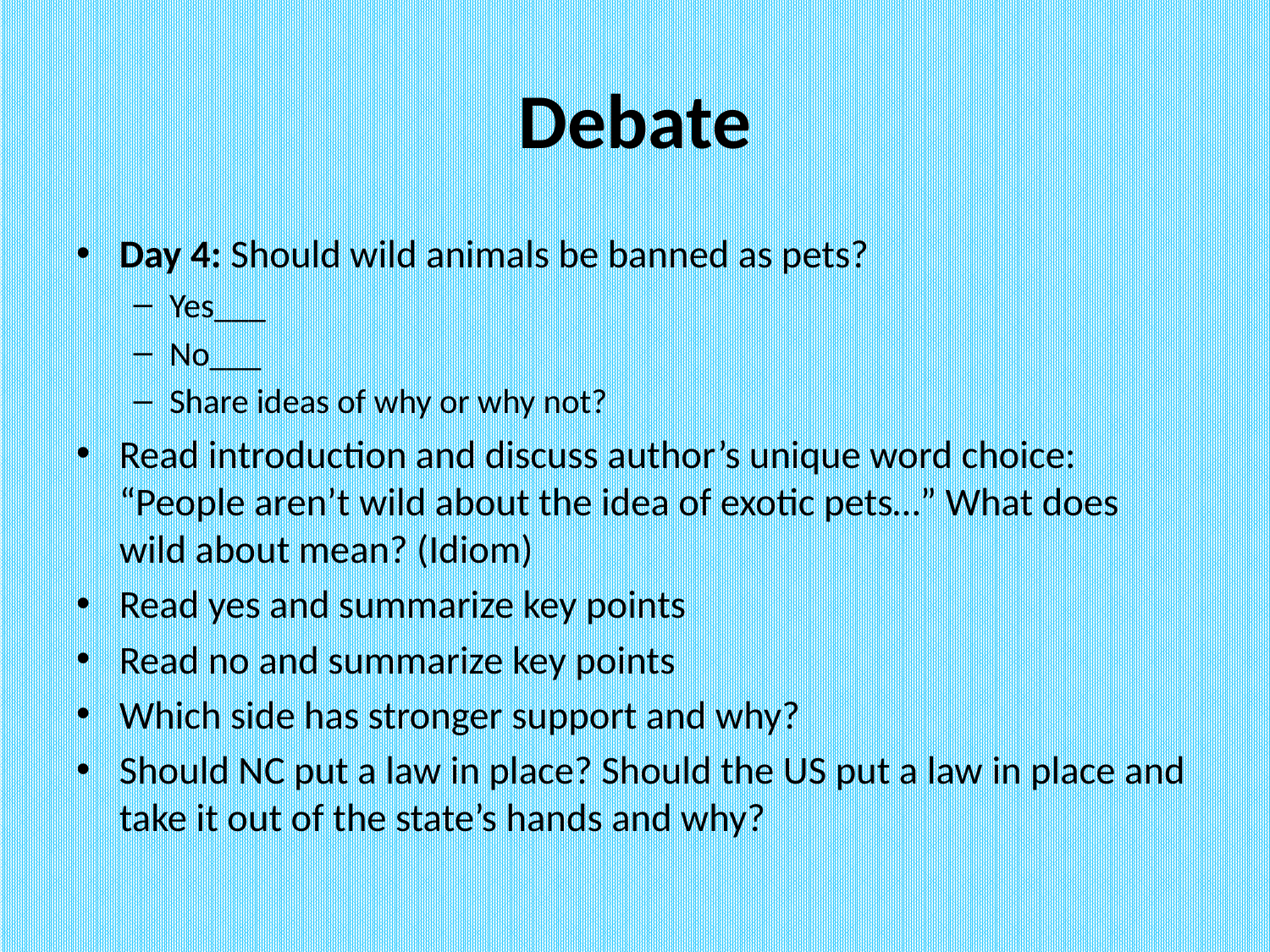

# Debate
Day 4: Should wild animals be banned as pets?
Yes___
No___
Share ideas of why or why not?
Read introduction and discuss author’s unique word choice: “People aren’t wild about the idea of exotic pets…” What does wild about mean? (Idiom)
Read yes and summarize key points
Read no and summarize key points
Which side has stronger support and why?
Should NC put a law in place? Should the US put a law in place and take it out of the state’s hands and why?